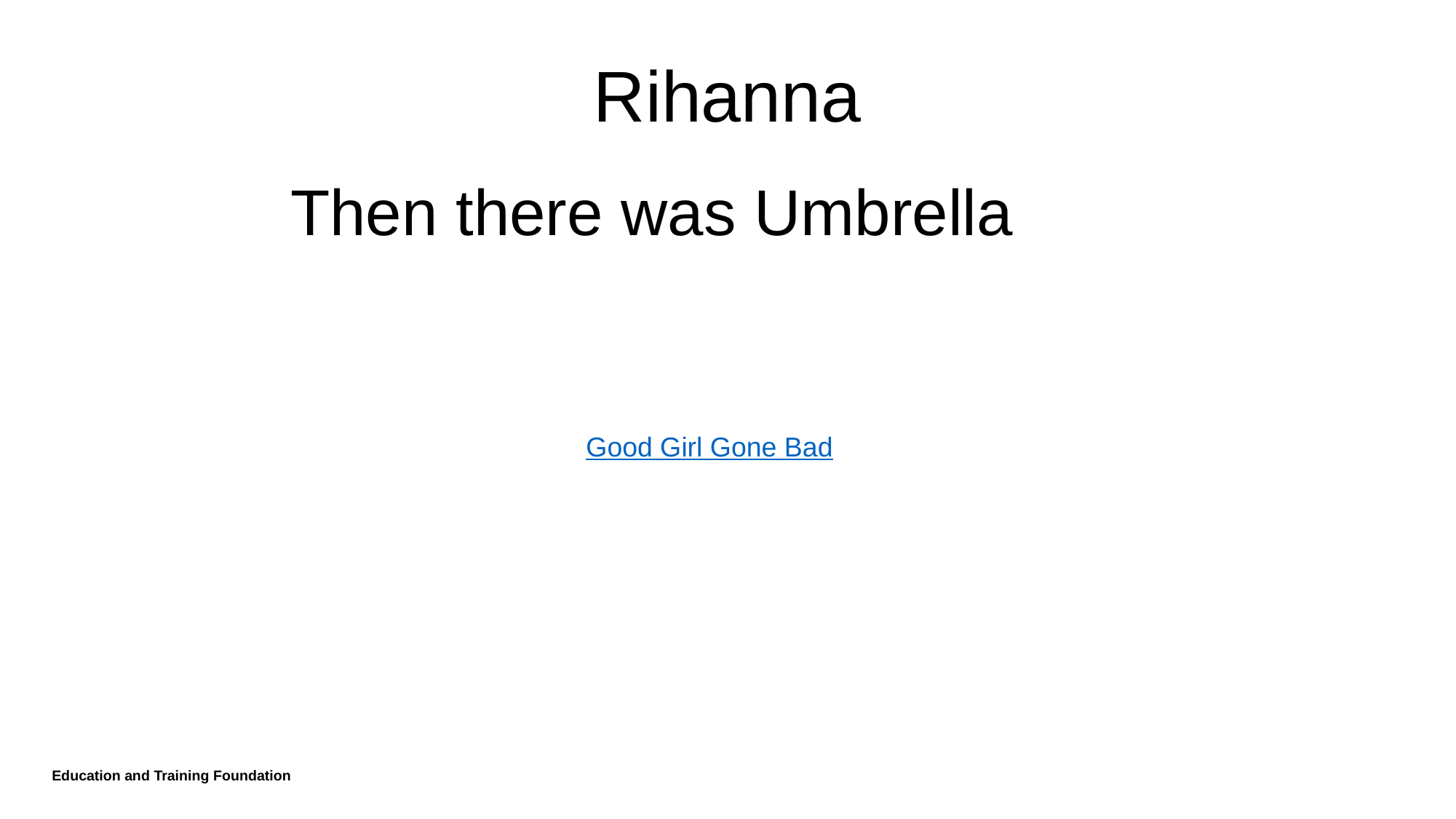

# Rihanna
Then there was Umbrella
Good Girl Gone Bad
Education and Training Foundation